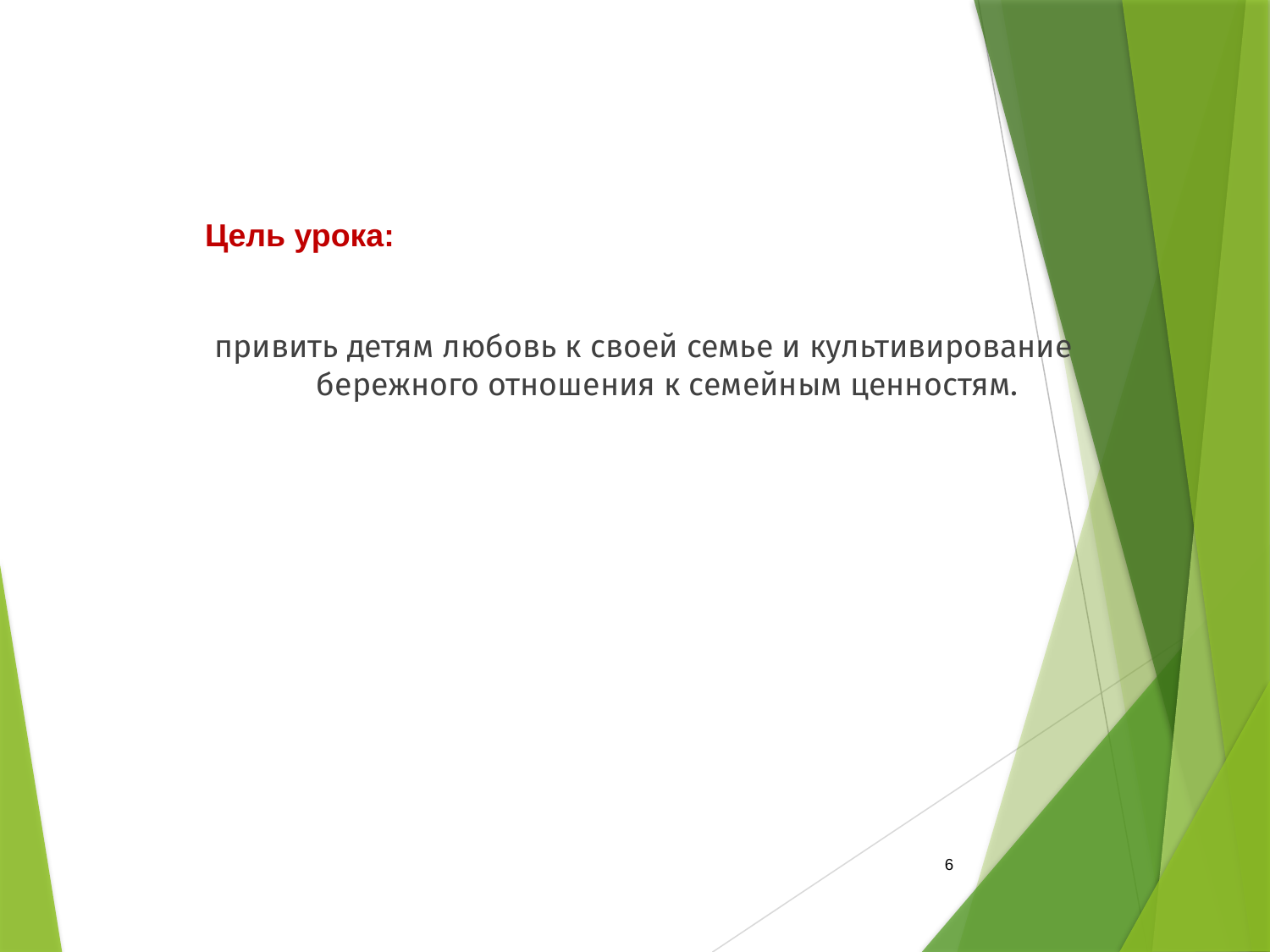

Цель урока:

привить детям любовь к своей семье и культивирование бережного отношения к семейным ценностям.

6